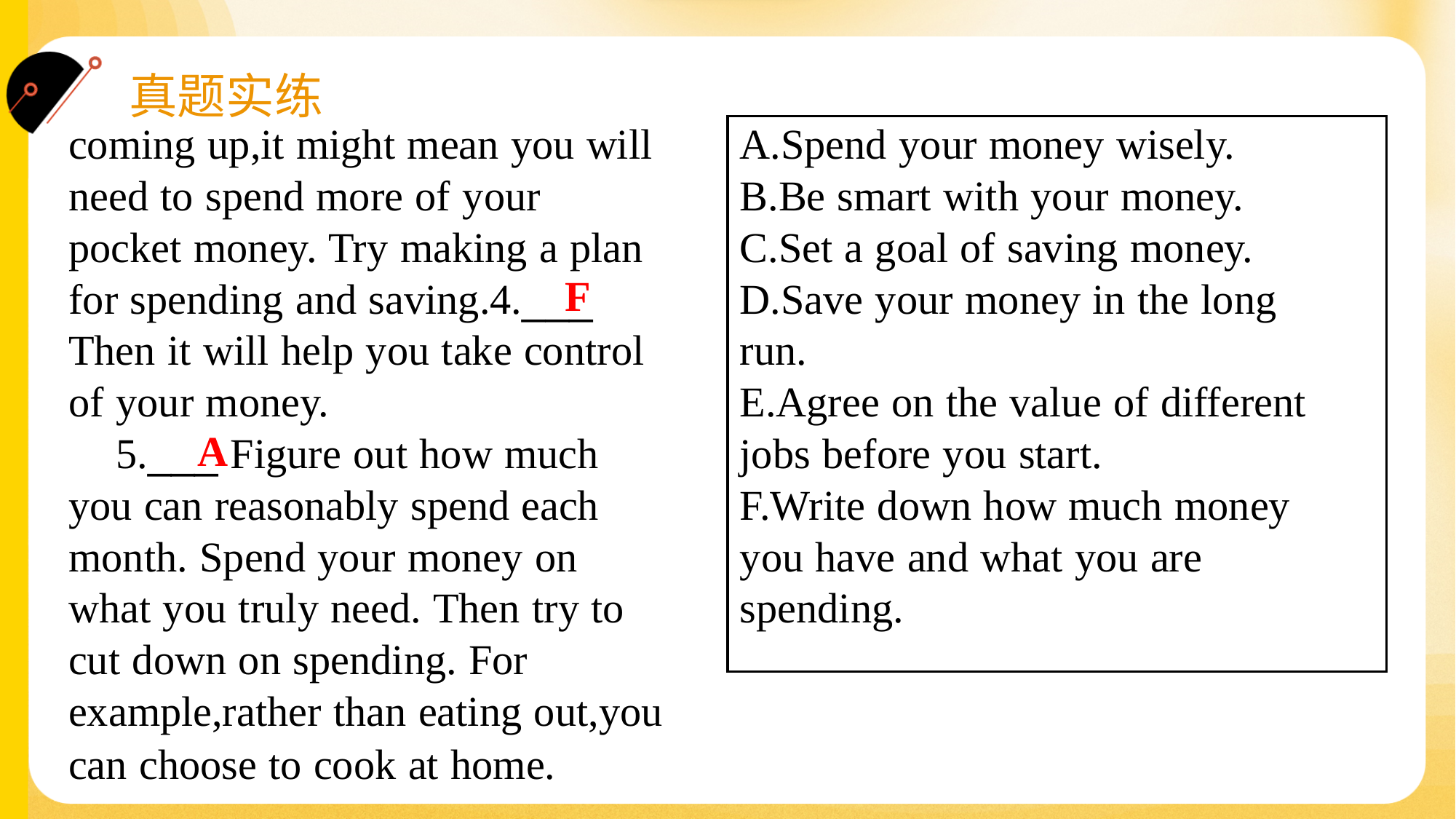

coming up,it might mean you will
need to spend more of your
pocket money. Try making a plan
for spending and saving.4.___
Then it will help you take control
of your money.
    5.___ Figure out how much
you can reasonably spend each
month. Spend your money on
what you truly need. Then try to
cut down on spending. For
example,rather than eating out,you
can choose to cook at home.#1.5

A.Spend your money wisely.
B.Be smart with your money.
C.Set a goal of saving money.
D.Save your money in the long
run.
E.Agree on the value of different
jobs before you start.
F.Write down how much money
you have and what you are
spending.
F
A